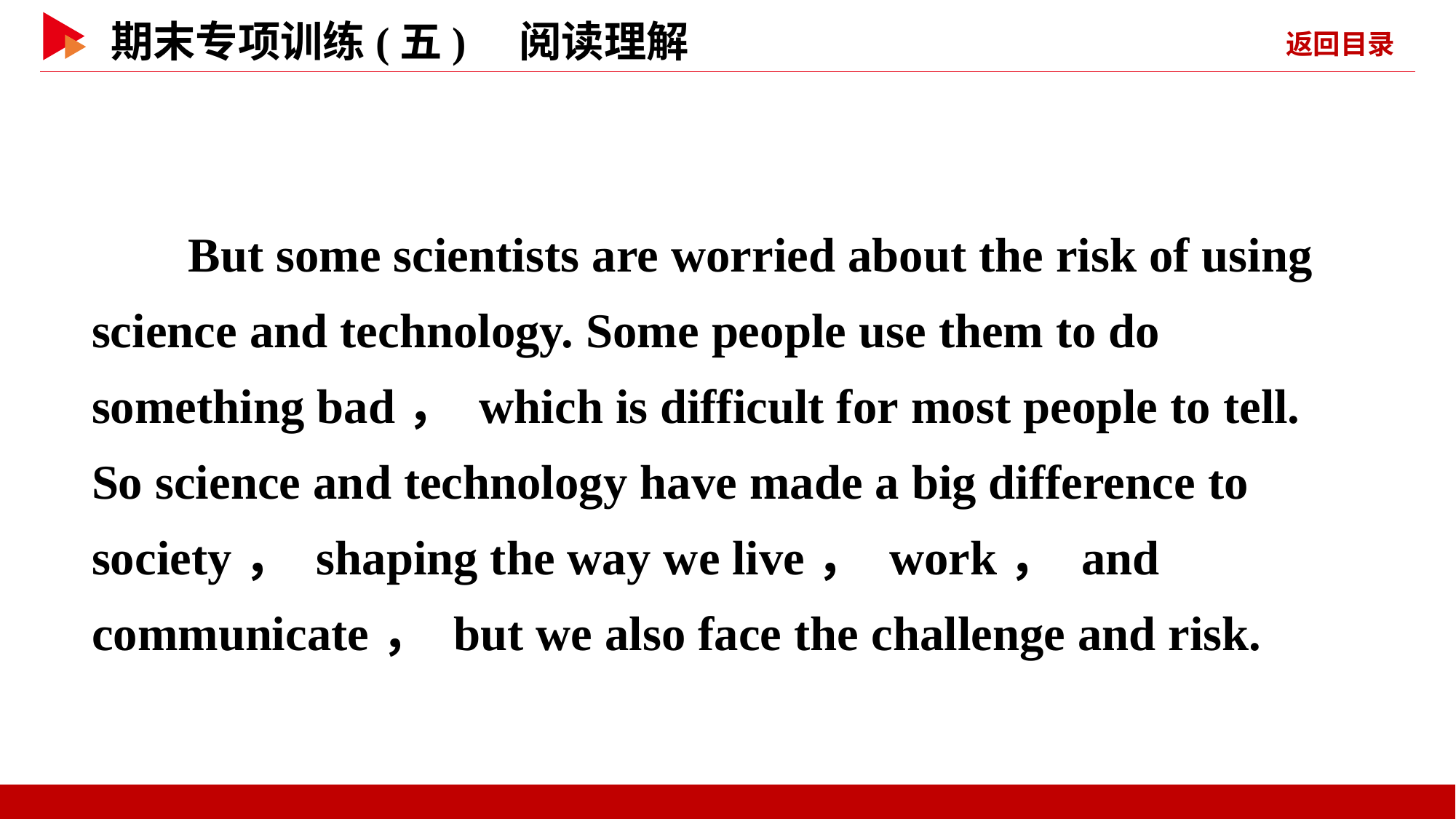

But some scientists are worried about the risk of using science and technology. Some people use them to do something bad， which is difficult for most people to tell. So science and technology have made a big difference to society， shaping the way we live， work， and communicate， but we also face the challenge and risk.